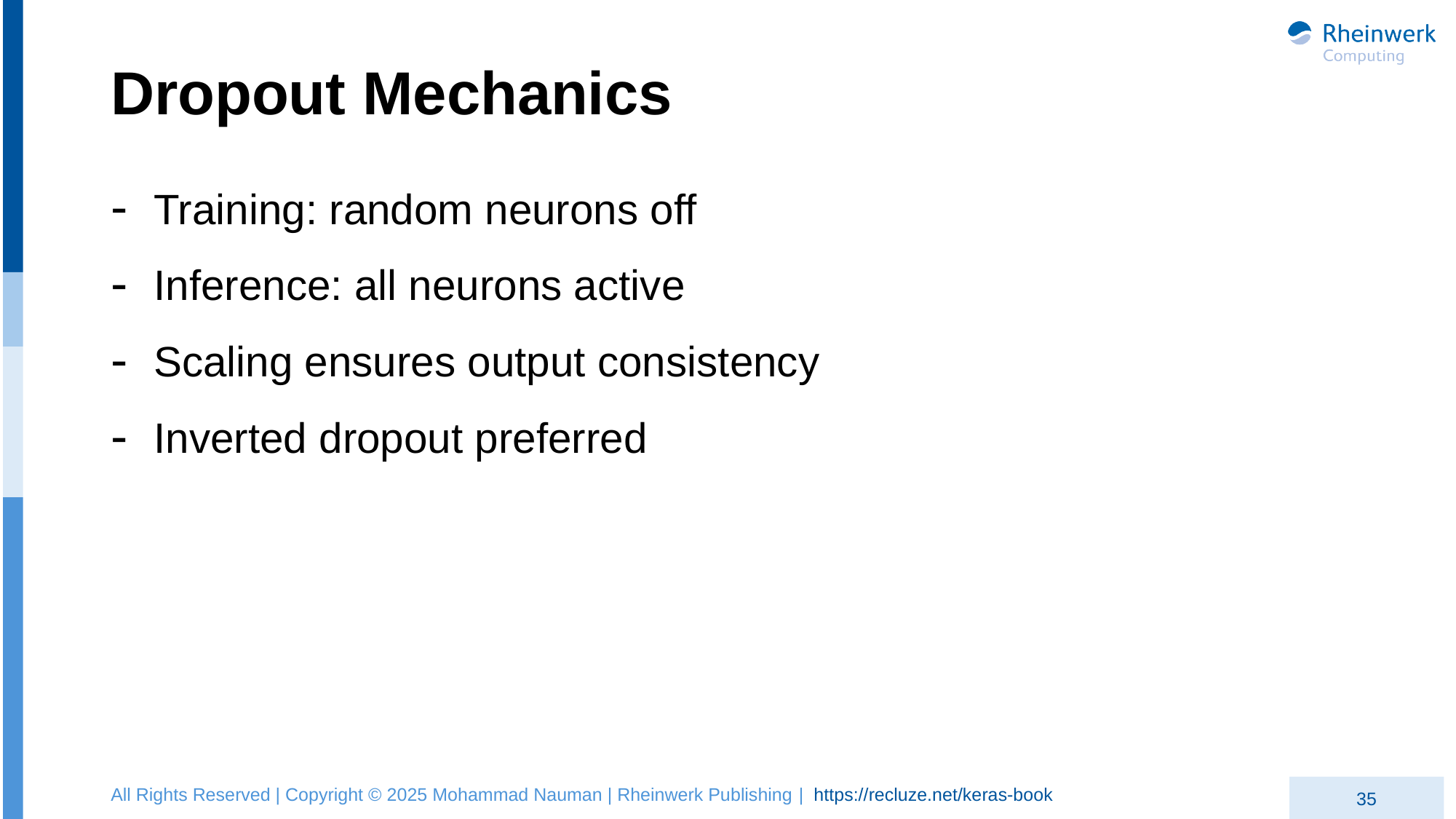

# Dropout Mechanics
Training: random neurons off
Inference: all neurons active
Scaling ensures output consistency
Inverted dropout preferred